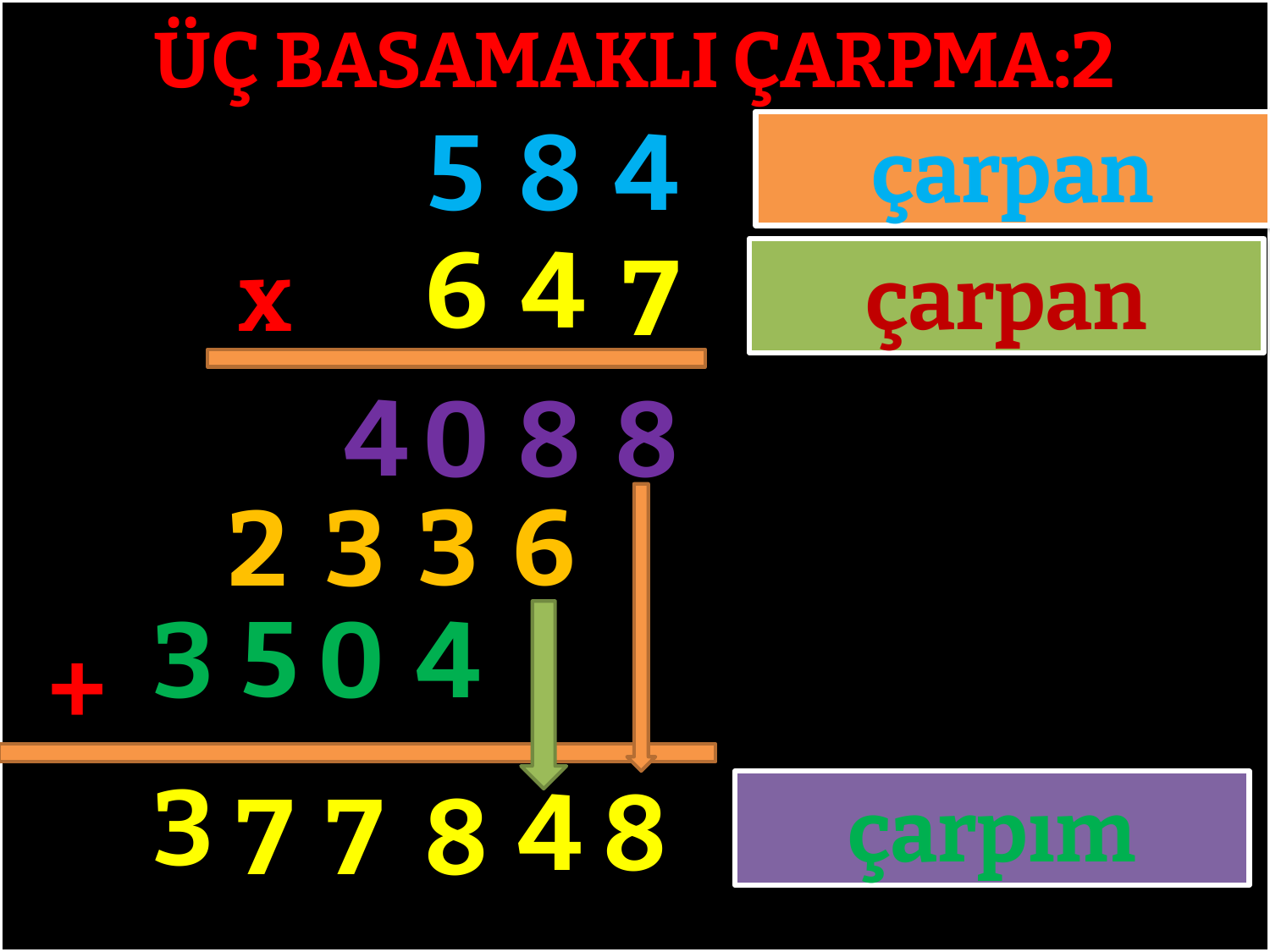

ÜÇ BASAMAKLI ÇARPMA:2
5
8
4
çarpan
6
4
7
x
çarpan
#

4
8
0
8
3
6
2
3

5
3
0
4

+

3
4
8
7
7
8
çarpım